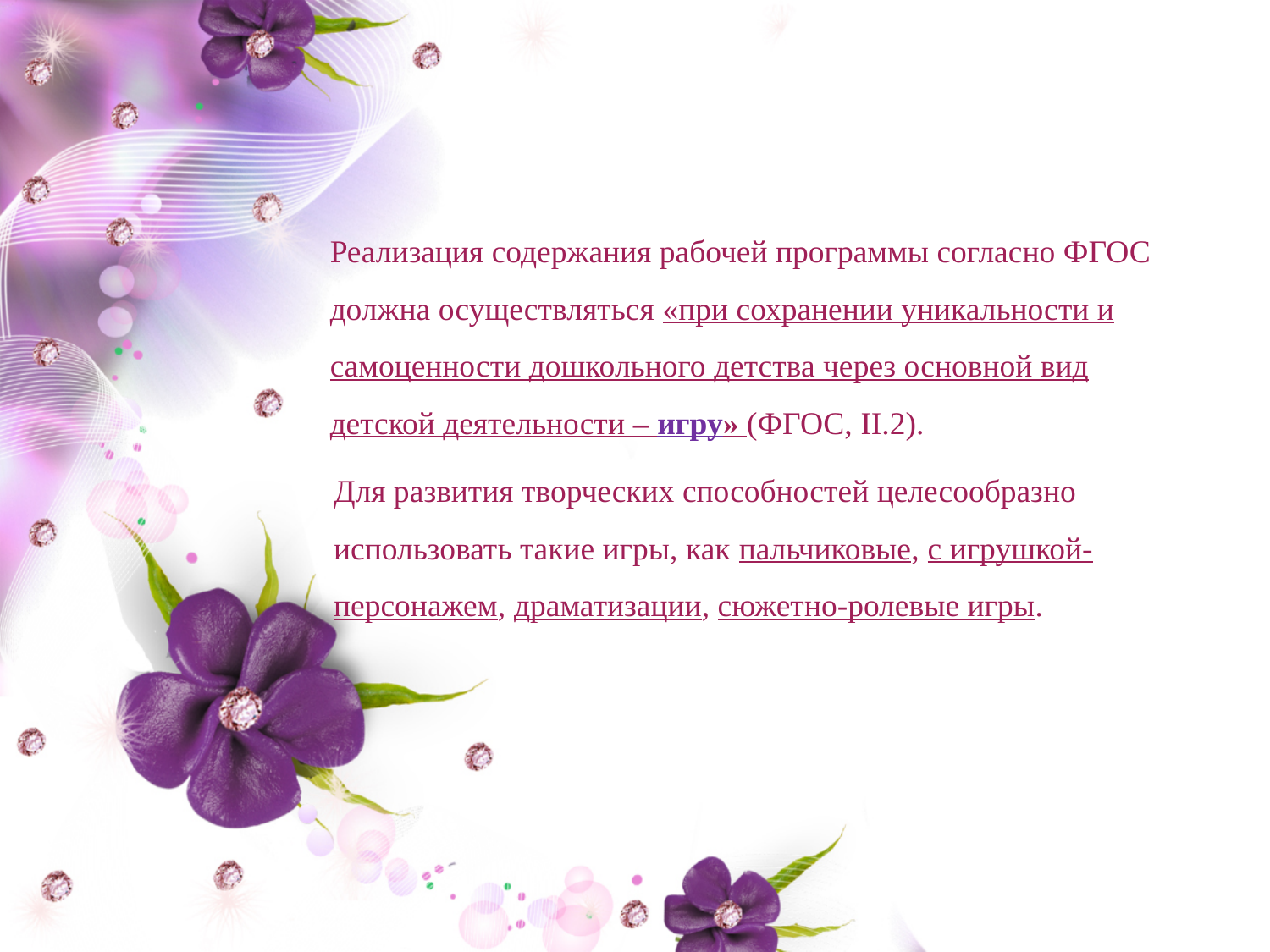

Реализация содержания рабочей программы согласно ФГОС должна осуществляться «при сохранении уникальности и самоценности дошкольного детства через основной вид детской деятельности – игру» (ФГОС, II.2).
Для развития творческих способностей целесообразно использовать такие игры, как пальчиковые, с игрушкой-персонажем, драматизации, сюжетно-ролевые игры.